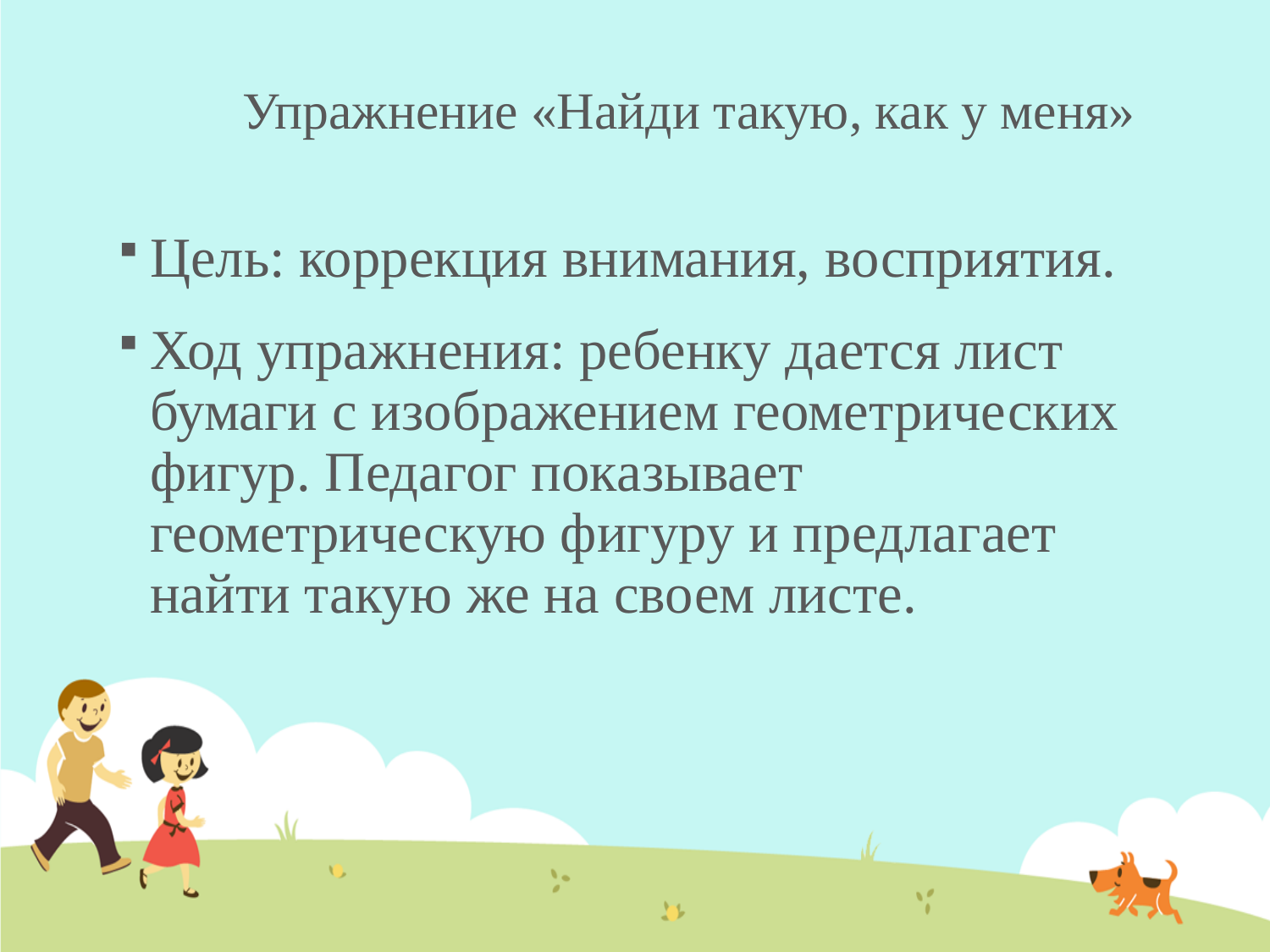

# Упражнение «Найди такую, как у меня»
Цель: коррекция внимания, восприятия.
Ход упражнения: ребенку дается лист бумаги с изображением геометрических фигур. Педагог показывает геометрическую фигуру и предлагает найти такую ​​же на своем листе.